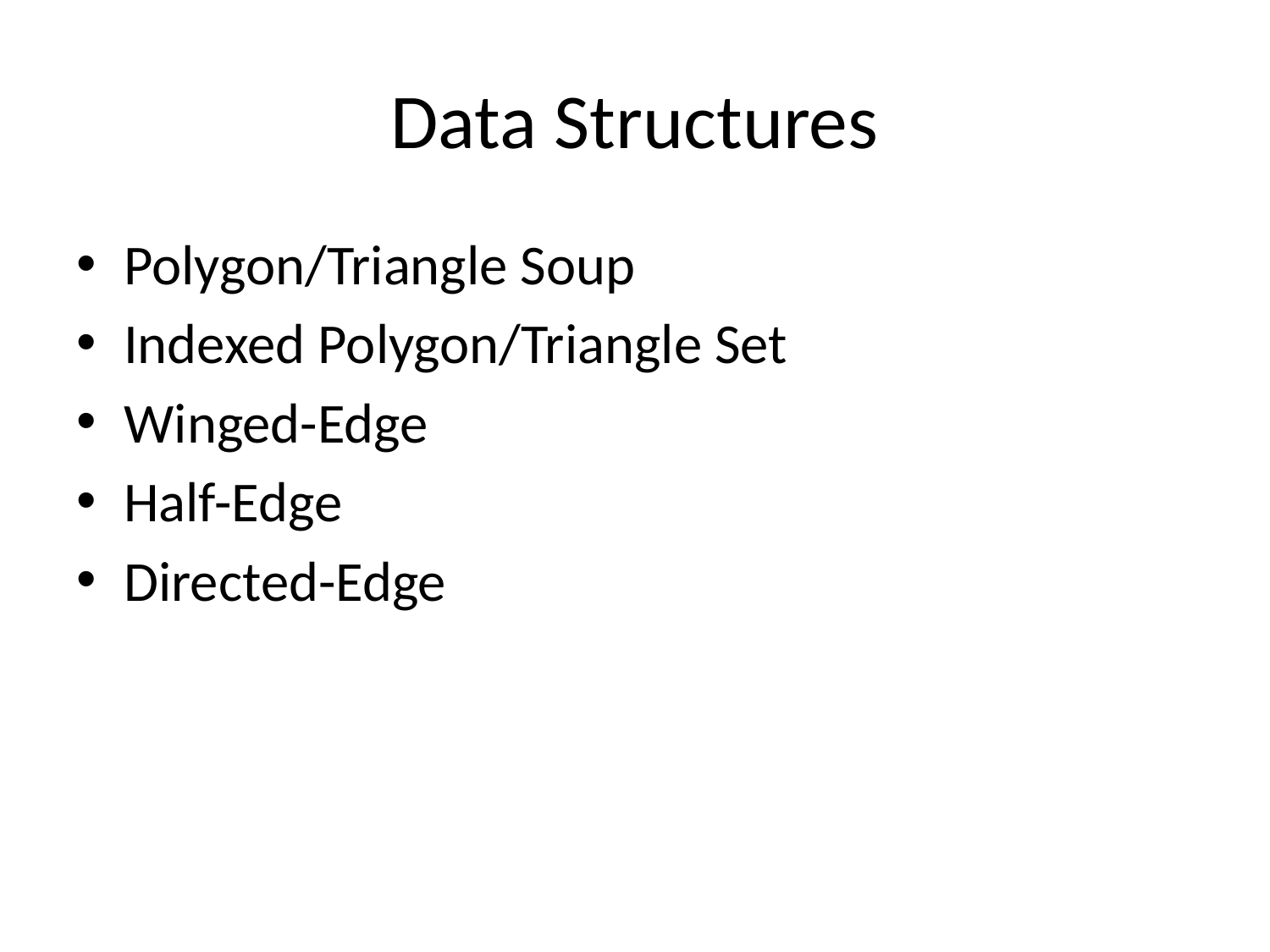

# Data Structures
Polygon/Triangle Soup
Indexed Polygon/Triangle Set
Winged-Edge
Half-Edge
Directed-Edge